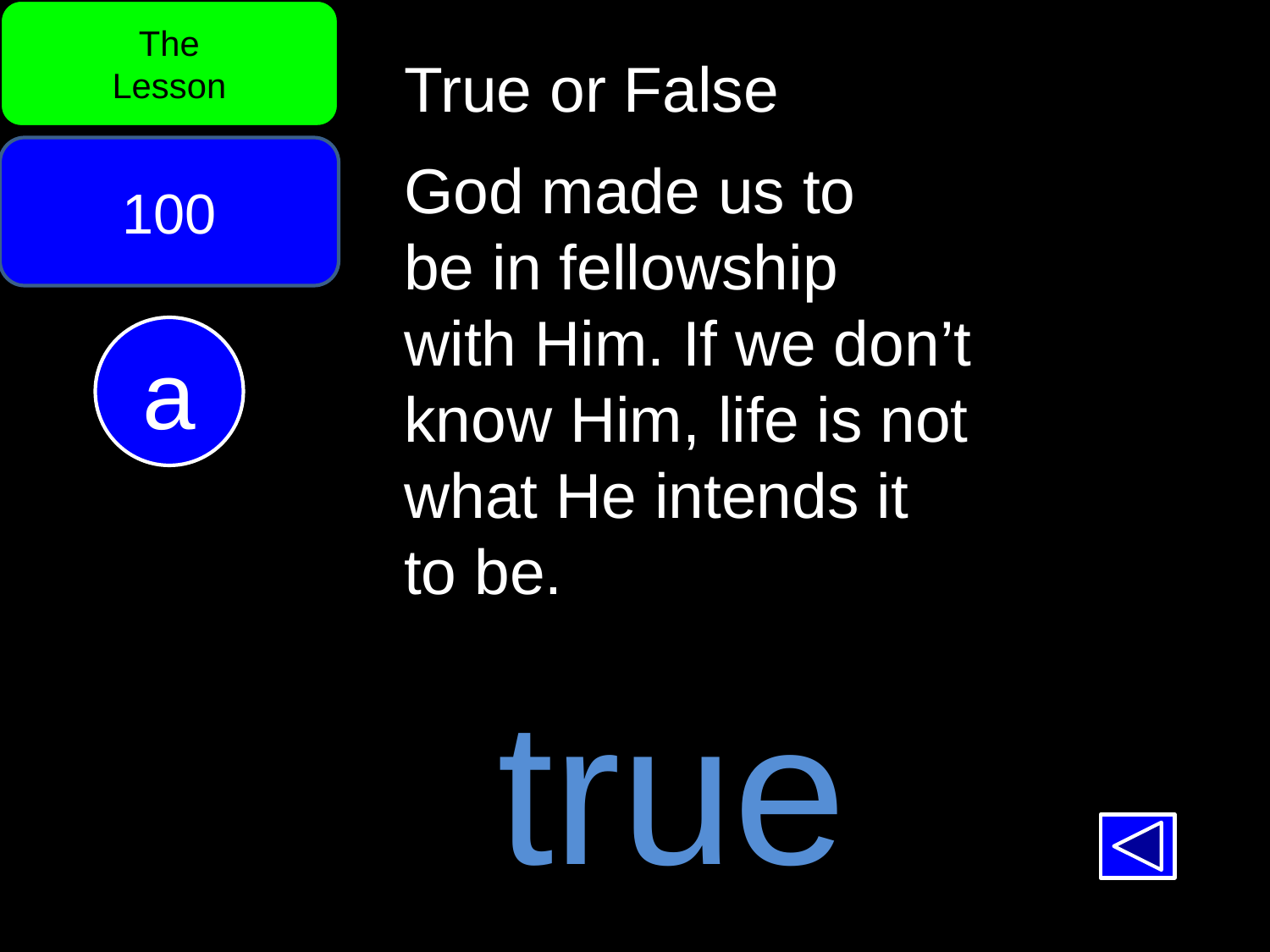

The
Lesson
True or False

God made us to
be in fellowship
with Him. If we don’t
know Him, life is not
what He intends it
to be.
100
a
true